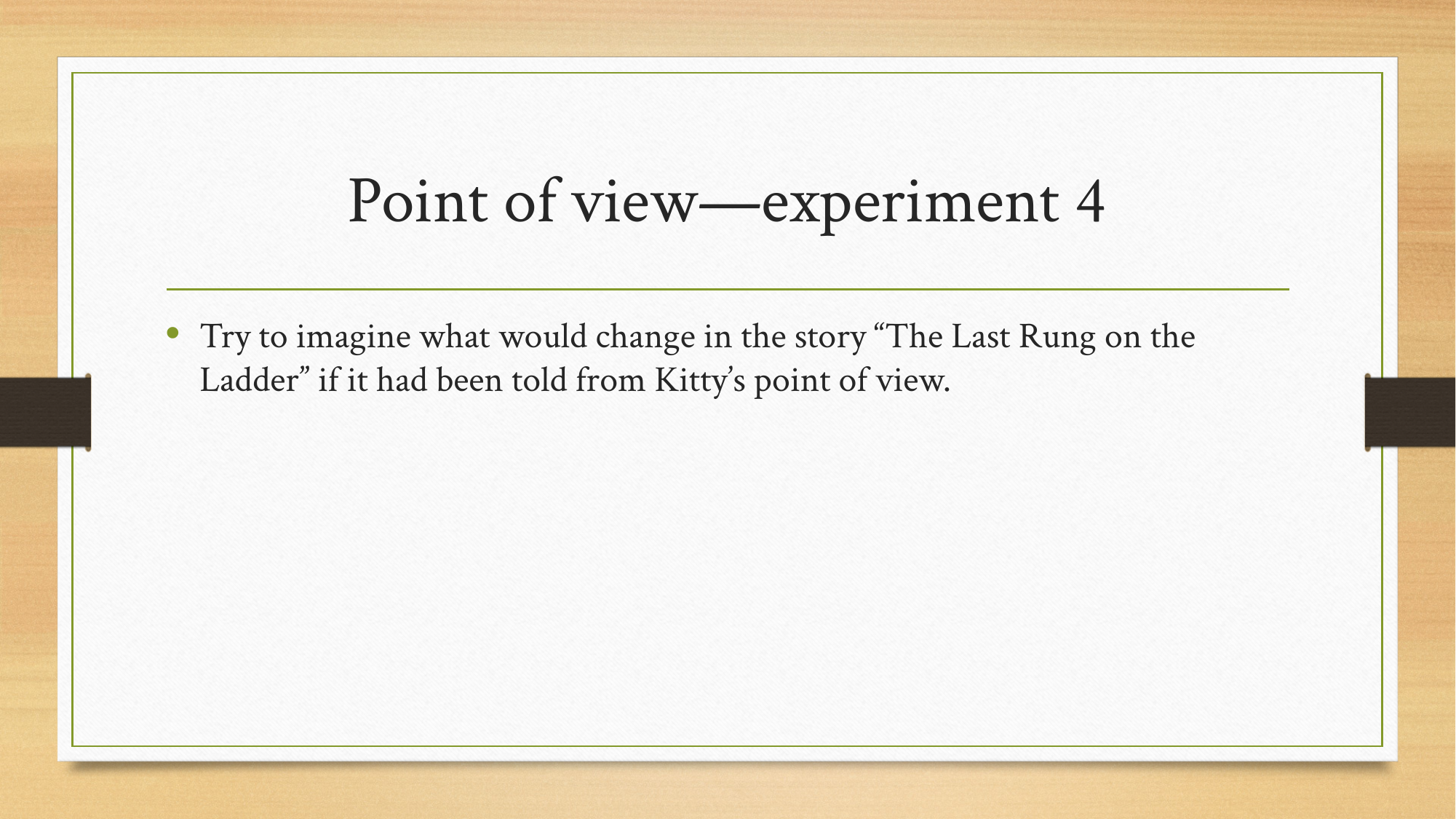

# Point of view—experiment 4
Try to imagine what would change in the story “The Last Rung on the Ladder” if it had been told from Kitty’s point of view.